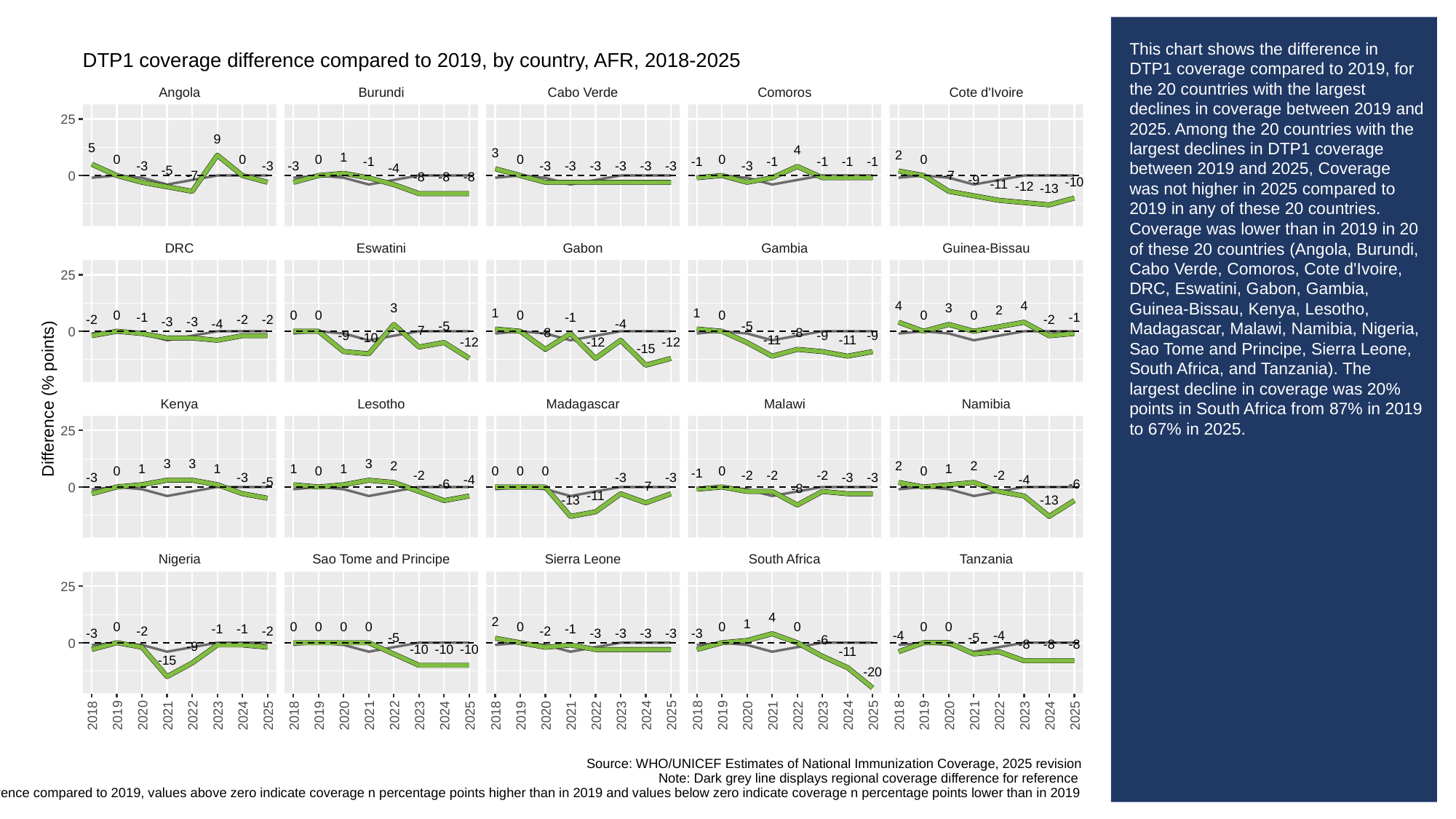

# This chart shows the difference in DTP1 coverage compared to 2019, for the 20 countries with the largest declines in coverage between 2019 and 2025. Among the 20 countries with the largest declines in DTP1 coverage between 2019 and 2025, Coverage was not higher in 2025 compared to 2019 in any of these 20 countries. Coverage was lower than in 2019 in 20 of these 20 countries (Angola, Burundi, Cabo Verde, Comoros, Cote d'Ivoire, DRC, Eswatini, Gabon, Gambia, Guinea-Bissau, Kenya, Lesotho, Madagascar, Malawi, Namibia, Nigeria, Sao Tome and Principe, Sierra Leone, South Africa, and Tanzania). The largest decline in coverage was 20% points in South Africa from 87% in 2019 to 67% in 2025.

DTP1 coverage difference compared to 2019, by country, AFR, 2018-2025
Angola
Burundi
Cabo Verde
Comoros
Cote d'Ivoire

25

9
5
4

3
2
1
0
0
0
0
0
0

-1
-1
-1
-1
-1
-1
-3
-3
-3
-3
-3
-3
-3
-3
-3
-3
-4
-5

-7
-7
0

-8
-8
-8

-9

-10
-11
-12
-13

DRC
Eswatini
Gabon
Gambia
Guinea-Bissau

25

4
4

3
3
2
1
1
0
0
0
0
0
0
0
-1
-1
-1
-2
-2
-2
-2
-3
-3
-4
-4
-5
-5

-7
0
-8
-8

-9
-9
-9

-10
-11
-11
-12
-12
-12
-15

Difference (% points)
Kenya
Lesotho
Madagascar
Malawi
Namibia

25

3
3
3
2
2
2
1
1
1
1
1
0
0
0
0
0
0
0
-1
-2
-2
-2
-2
-2
-3
-3
-3
-3
-3
-3
-4
-4
-5
-6
-6

-7
0

-8

-11
-13
-13

Nigeria
Sao Tome and Principe
Sierra Leone
South Africa
Tanzania

25

4

2
1
0
0
0
0
0
0
0
0
0
0
-1
-1
-1
-2
-2
-2
-3
-3
-3
-3
-3
-3
-4
-4
-5
-5

-6
0

-8
-8
-8
-9

-10
-10
-10
-11
-15
-20

2018
2019
2020
2021
2022
2023
2024
2025
2018
2019
2020
2021
2022
2023
2024
2025
2018
2019
2020
2021
2022
2023
2024
2025
2018
2019
2020
2021
2022
2023
2024
2025
2018
2019
2020
2021
2022
2023
2024
2025
Source: WHO/UNICEF Estimates of National Immunization Coverage, 2025 revision
Note: Dark grey line displays regional coverage difference for reference
When looking at coverage difference compared to 2019, values above zero indicate coverage n percentage points higher than in 2019 and values below zero indicate coverage n percentage points lower than in 2019